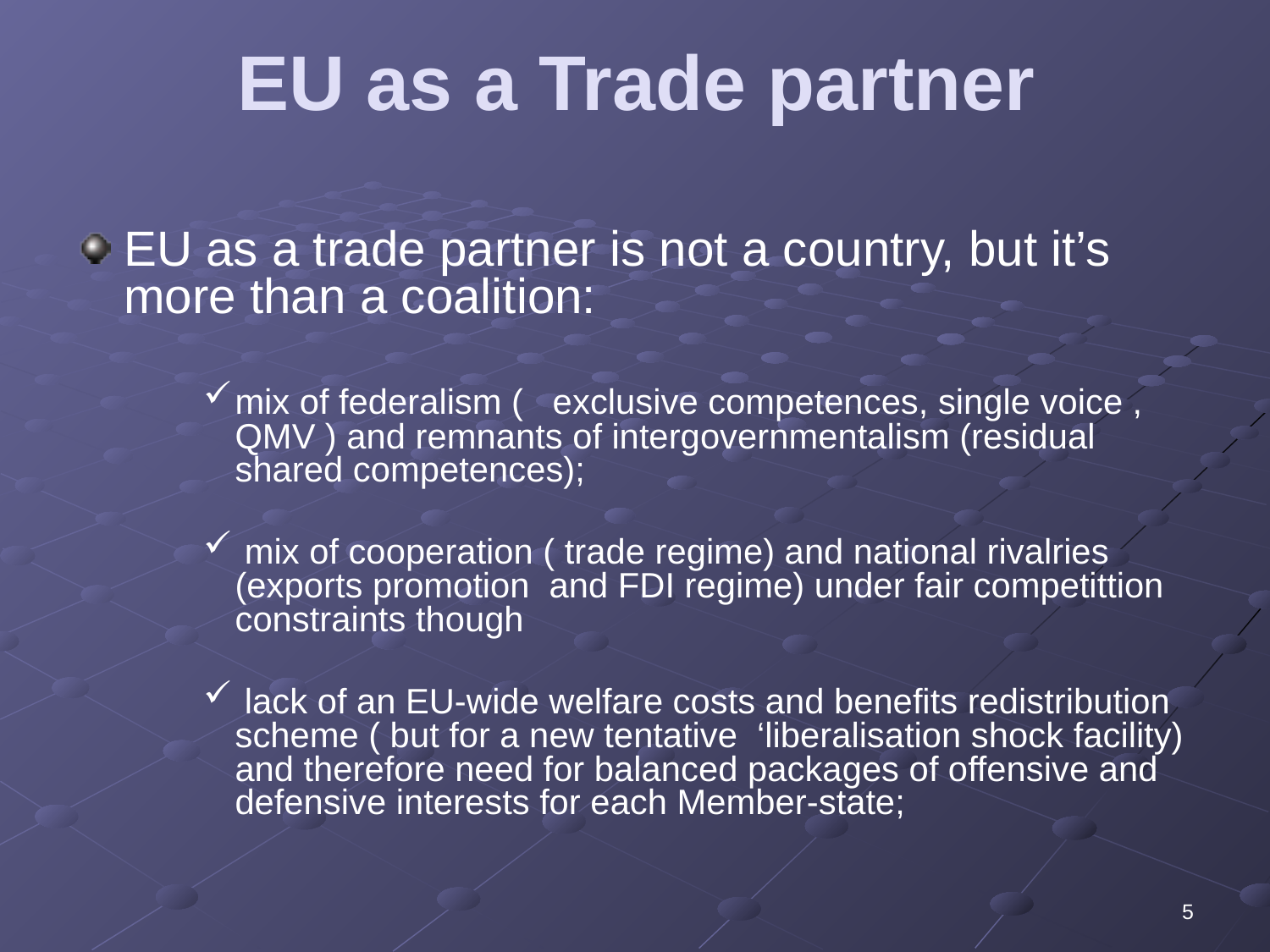

# EU as a Trade partner
EU as a trade partner is not a country, but it’s more than a coalition:

mix of federalism (   exclusive competences, single voice ,  QMV ) and remnants of intergovernmentalism (residual shared competences);

 mix of cooperation ( trade regime) and national rivalries (exports promotion  and FDI regime) under fair competittion constraints though

 lack of an EU-wide welfare costs and benefits redistribution scheme ( but for a new tentative  ‘liberalisation shock facility) and therefore need for balanced packages of offensive and defensive interests for each Member-state;
5